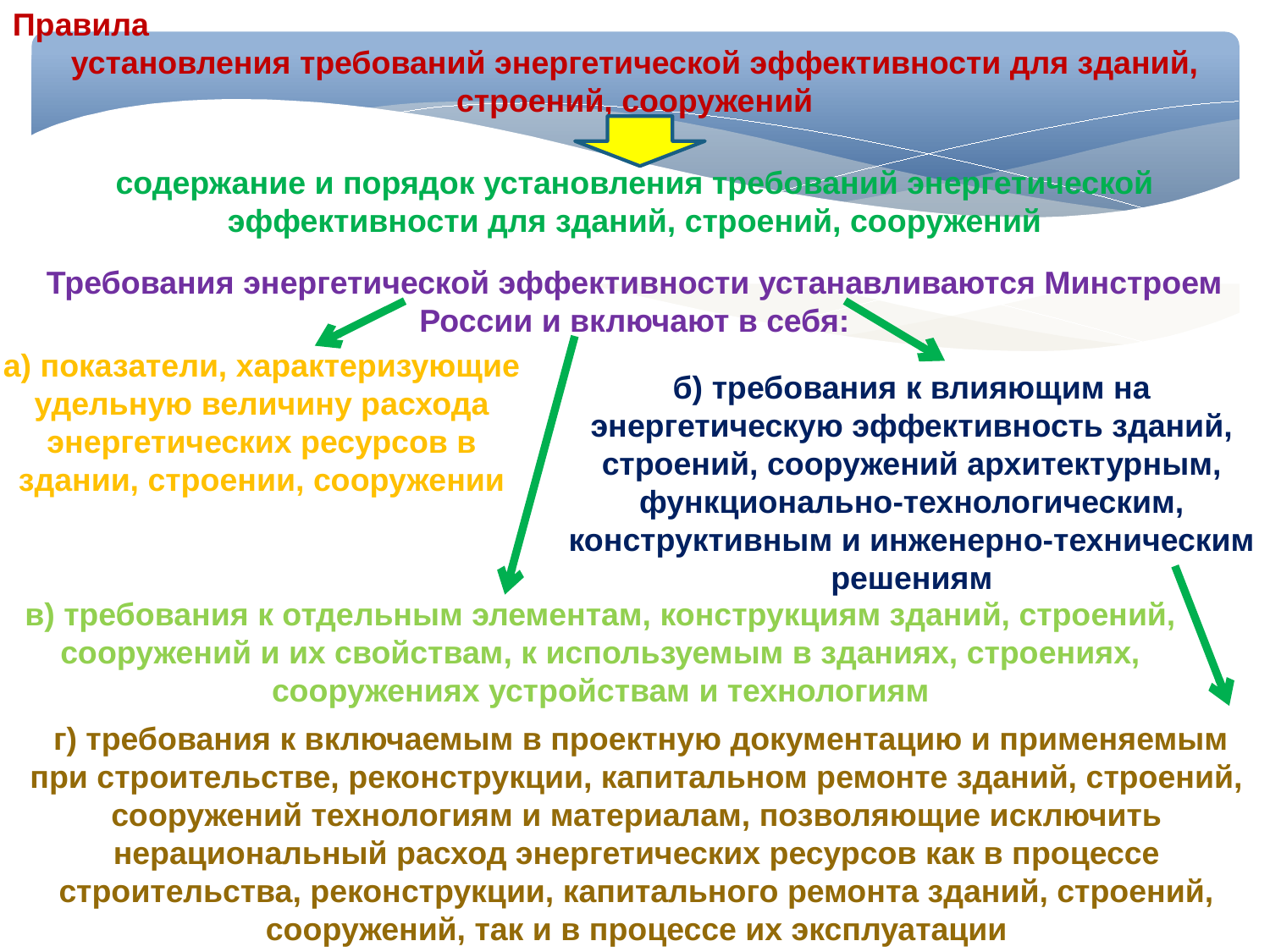

Правила
установления требований энергетической эффективности для зданий, строений, сооружений

содержание и порядок установления требований энергетической эффективности для зданий, строений, сооружений
Требования энергетической эффективности устанавливаются Минстроем России и включают в себя:

а) показатели, характеризующие удельную величину расхода энергетических ресурсов в здании, строении, сооружении
б) требования к влияющим на энергетическую эффективность зданий, строений, сооружений архитектурным, функционально-технологическим, конструктивным и инженерно-техническим решениям

в) требования к отдельным элементам, конструкциям зданий, строений, сооружений и их свойствам, к используемым в зданиях, строениях, сооружениях устройствам и технологиям
 г) требования к включаемым в проектную документацию и применяемым при строительстве, реконструкции, капитальном ремонте зданий, строений, сооружений технологиям и материалам, позволяющие исключить нерациональный расход энергетических ресурсов как в процессе строительства, реконструкции, капитального ремонта зданий, строений, сооружений, так и в процессе их эксплуатации